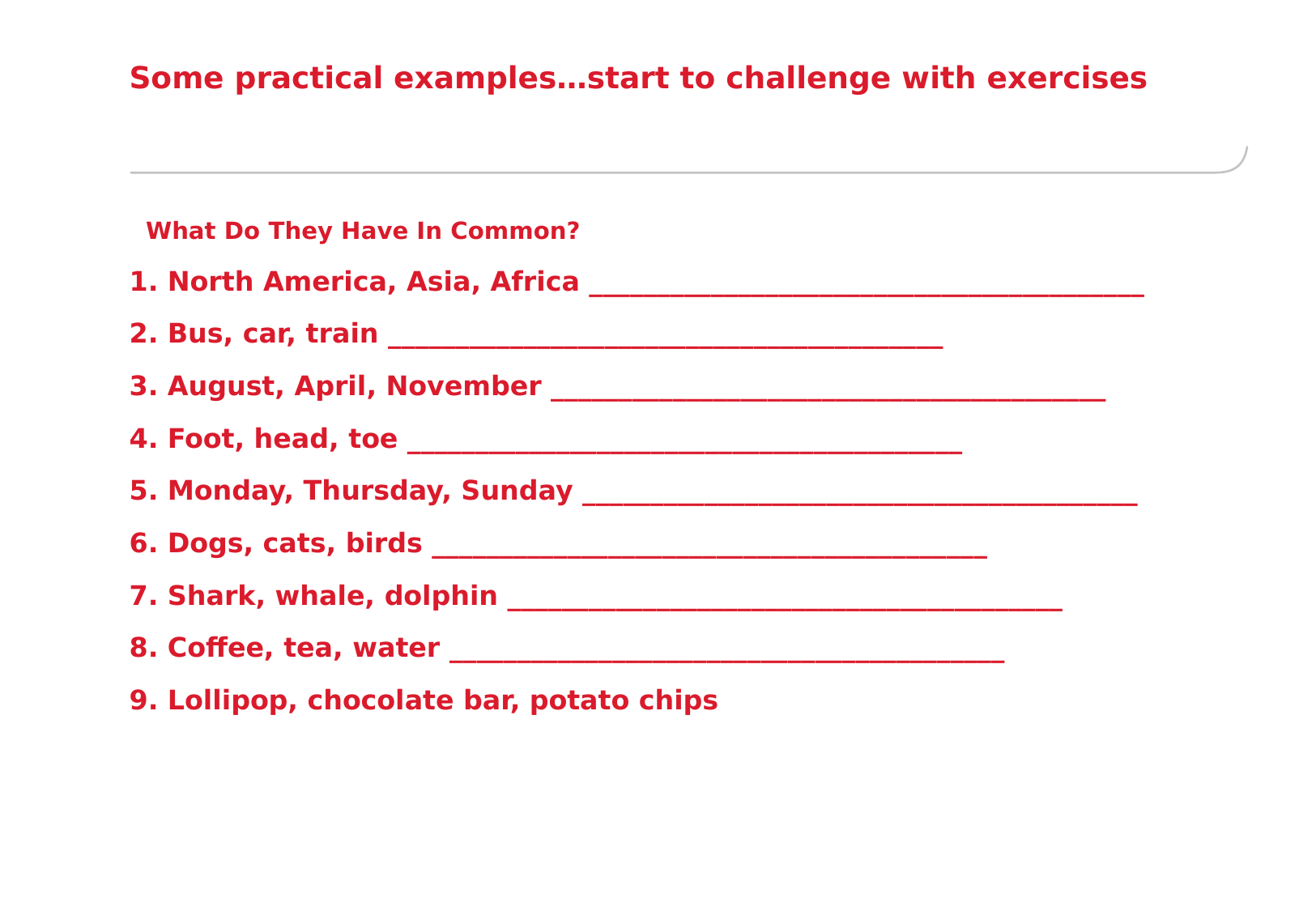

# Some practical examples…start to challenge with exercises
  What Do They Have In Common?
1. North America, Asia, Africa _________________________________________
2. Bus, car, train _________________________________________
3. August, April, November _________________________________________
4. Foot, head, toe _________________________________________
5. Monday, Thursday, Sunday _________________________________________
6. Dogs, cats, birds _________________________________________
7. Shark, whale, dolphin _________________________________________
8. Coffee, tea, water _________________________________________
9. Lollipop, chocolate bar, potato chips